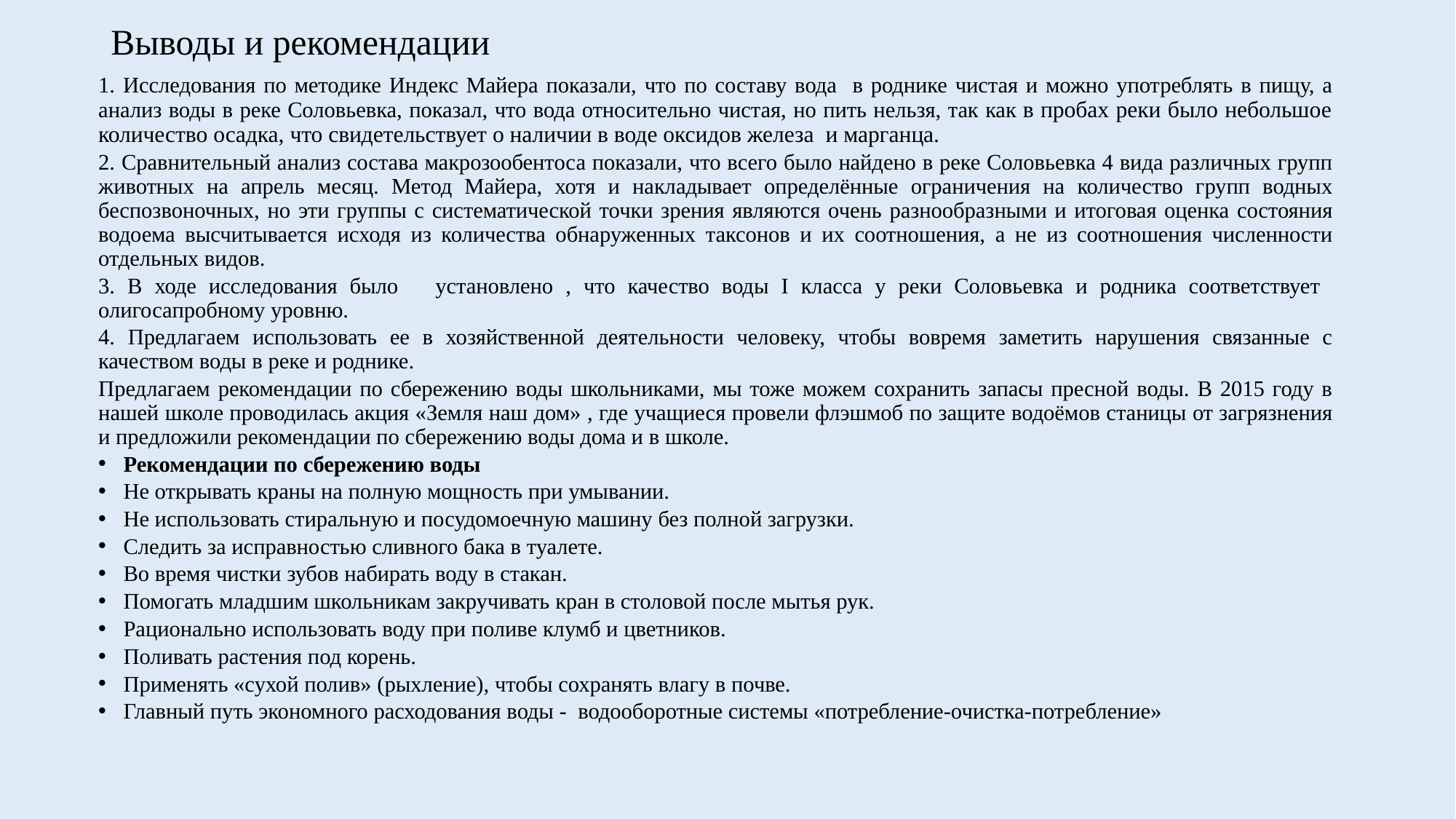

# Выводы и рекомендации
1. Исследования по методике Индекс Майера показали, что по составу вода  в роднике чистая и можно употреблять в пищу, а анализ воды в реке Соловьевка, показал, что вода относительно чистая, но пить нельзя, так как в пробах реки было небольшое количество осадка, что свидетельствует о наличии в воде оксидов железа  и марганца.
2. Сравнительный анализ состава макрозообентоса показали, что всего было найдено в реке Соловьевка 4 вида различных групп животных на апрель месяц. Метод Майера, хотя и накладывает определённые ограничения на количество групп водных беспозвоночных, но эти группы с систематической точки зрения являются очень разнообразными и итоговая оценка состояния водоема высчитывается исходя из количества обнаруженных таксонов и их соотношения, а не из соотношения численности отдельных видов.
3. В ходе исследования было   установлено , что качество воды I класса у реки Соловьевка и родника соответствует  олигосапробному уровню.
4. Предлагаем использовать ее в хозяйственной деятельности человеку, чтобы вовремя заметить нарушения связанные с качеством воды в реке и роднике.
Предлагаем рекомендации по сбережению воды школьниками, мы тоже можем сохранить запасы пресной воды. В 2015 году в нашей школе проводилась акция «Земля наш дом» , где учащиеся провели флэшмоб по защите водоёмов станицы от загрязнения и предложили рекомендации по сбережению воды дома и в школе.
Рекомендации по сбережению воды
Не открывать краны на полную мощность при умывании.
Не использовать стиральную и посудомоечную машину без полной загрузки.
Следить за исправностью сливного бака в туалете.
Во время чистки зубов набирать воду в стакан.
Помогать младшим школьникам закручивать кран в столовой после мытья рук.
Рационально использовать воду при поливе клумб и цветников.
Поливать растения под корень.
Применять «сухой полив» (рыхление), чтобы сохранять влагу в почве.
Главный путь экономного расходования воды -  водооборотные системы «потребление-очистка-потребление»